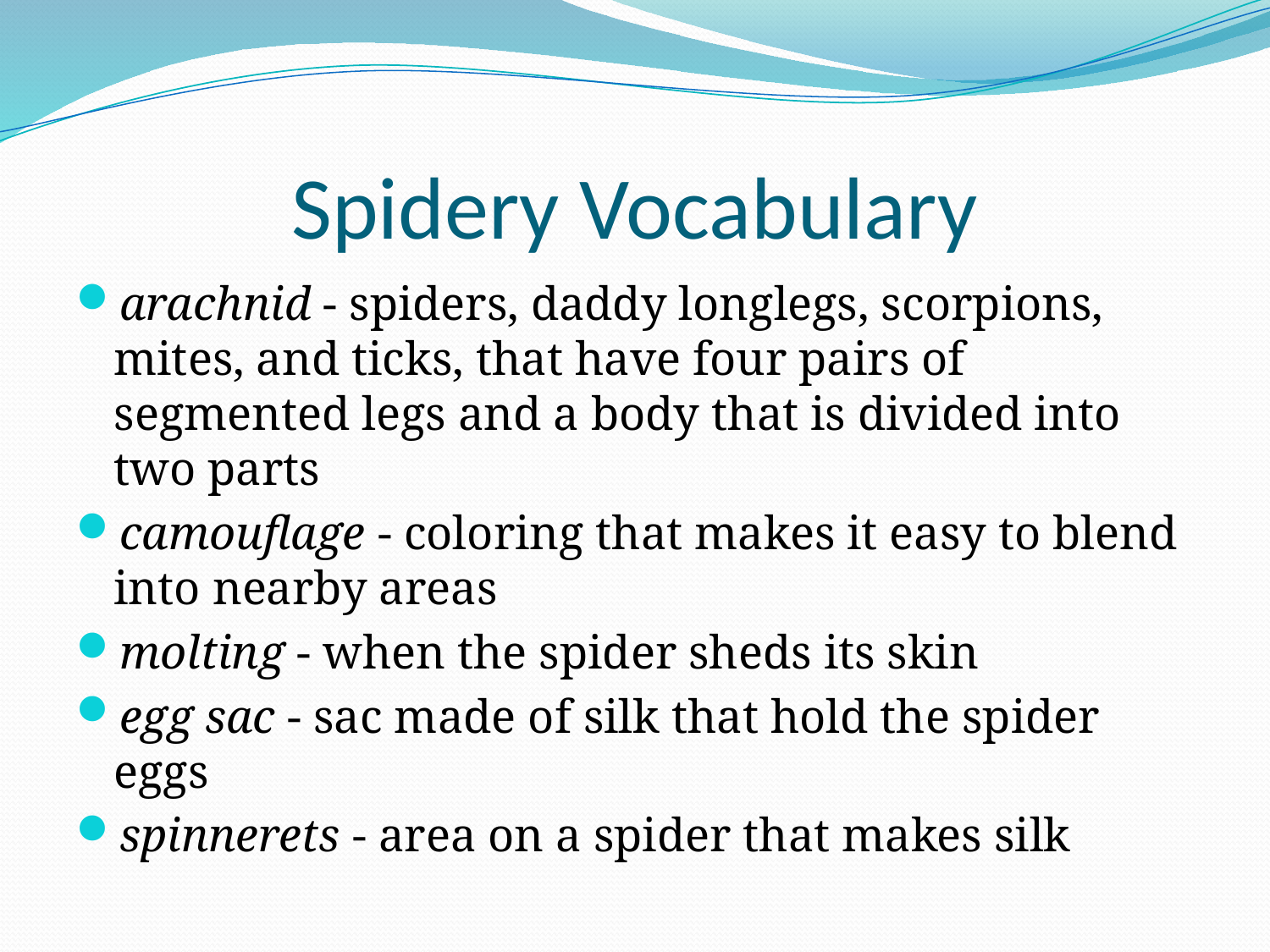

# Spidery Vocabulary
arachnid - spiders, daddy longlegs, scorpions, mites, and ticks, that have four pairs of segmented legs and a body that is divided into two parts
camouflage - coloring that makes it easy to blend into nearby areas
molting - when the spider sheds its skin
egg sac - sac made of silk that hold the spider eggs
spinnerets - area on a spider that makes silk